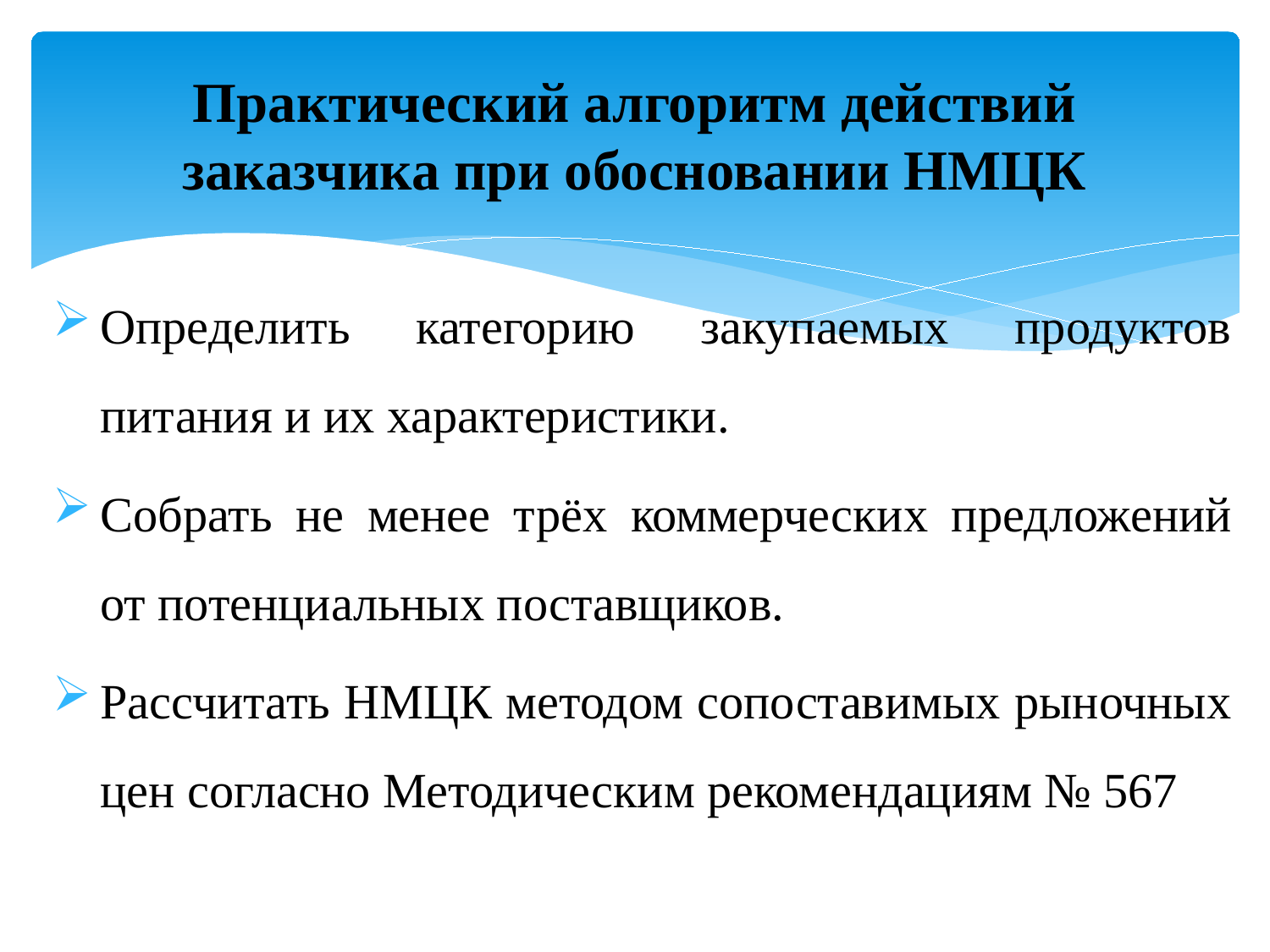

# Практический алгоритм действий заказчика при обосновании НМЦК
Определить категорию закупаемых продуктов питания и их характеристики.
Собрать не менее трёх коммерческих предложений от потенциальных поставщиков.
Рассчитать НМЦК методом сопоставимых рыночных цен согласно Методическим рекомендациям № 567